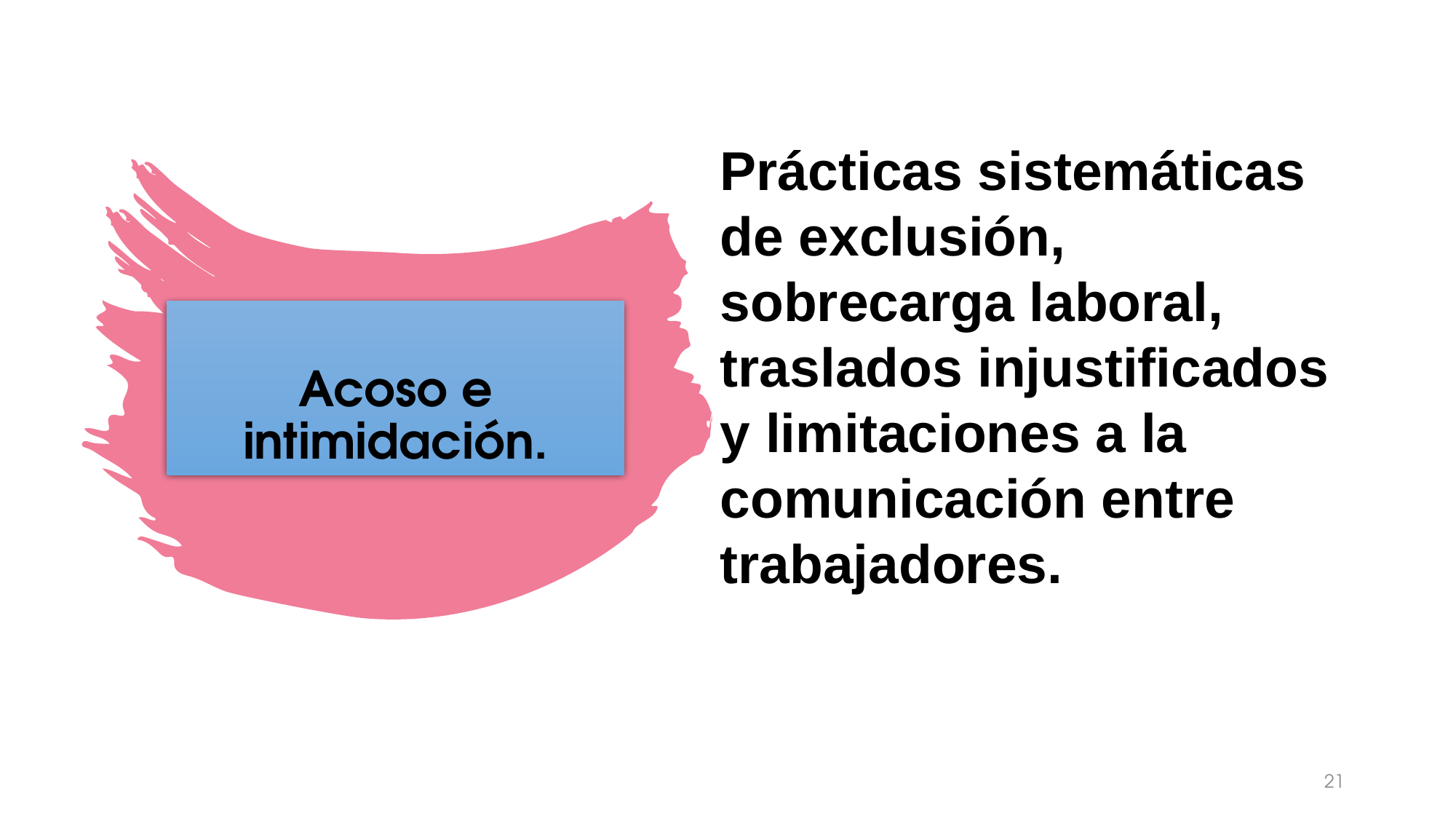

Prácticas sistemáticas de exclusión, sobrecarga laboral, traslados injustificados y limitaciones a la comunicación entre trabajadores.
# Acoso e intimidación.
21